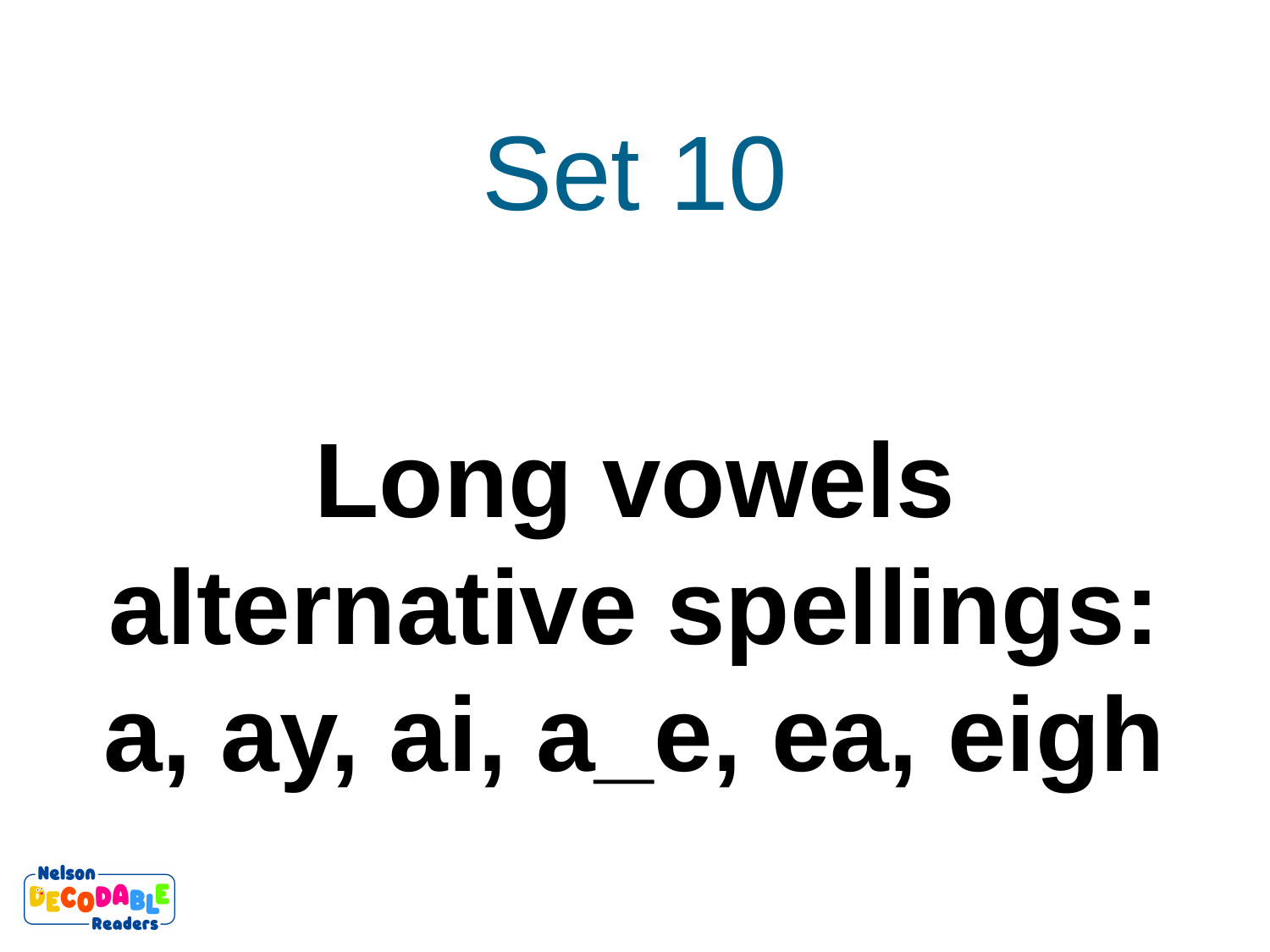

Set 10
Long vowels alternative spellings:
a, ay, ai, a_e, ea, eigh